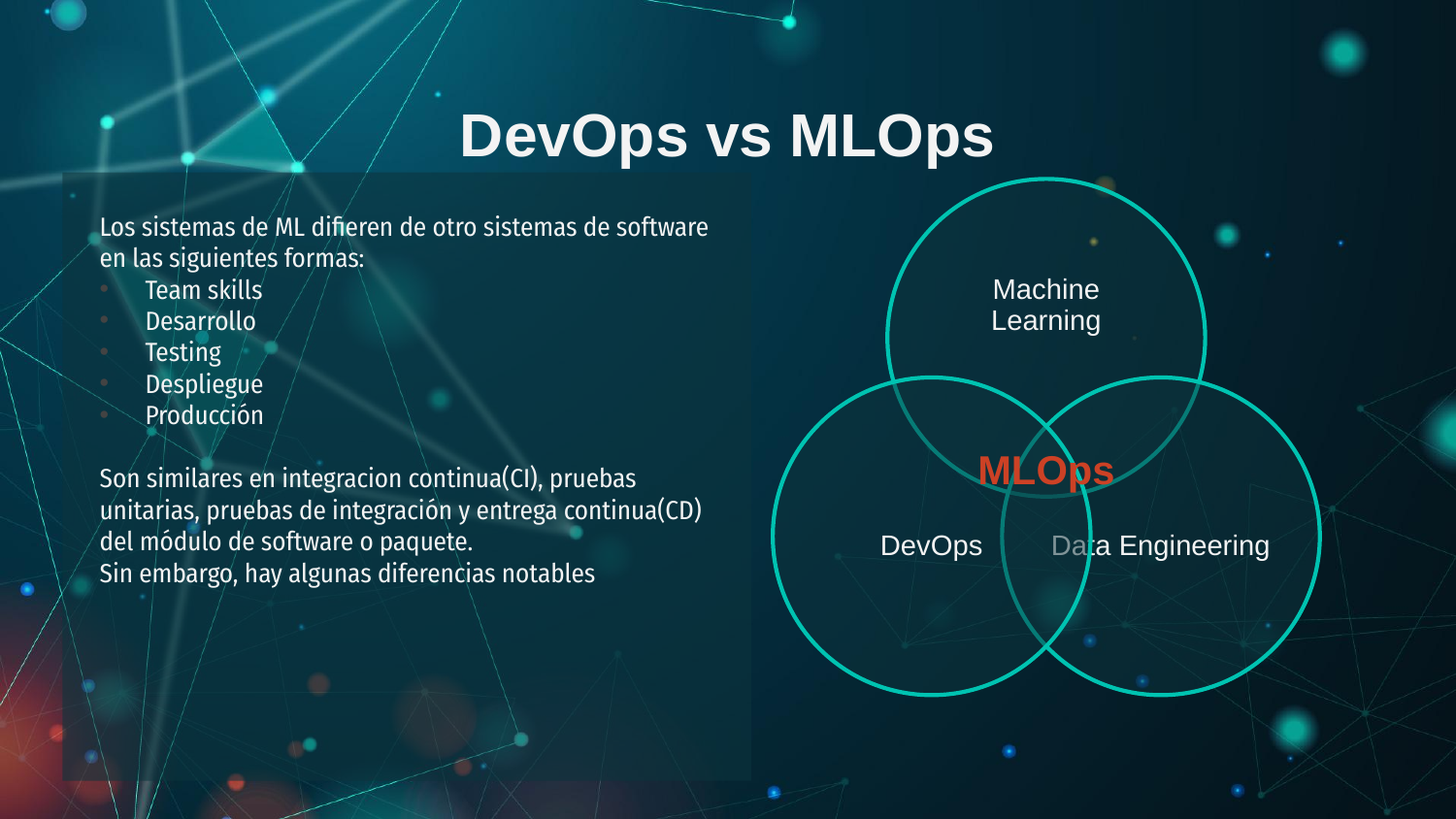

# DevOps vs MLOps
Los sistemas de ML difieren de otro sistemas de software en las siguientes formas:
Team skills
Desarrollo
Testing
Despliegue
Producción

Son similares en integracion continua(CI), pruebas unitarias, pruebas de integración y entrega continua(CD) del módulo de software o paquete.
Sin embargo, hay algunas diferencias notables
Machine Learning
Data Engineering
DevOps
MLOps